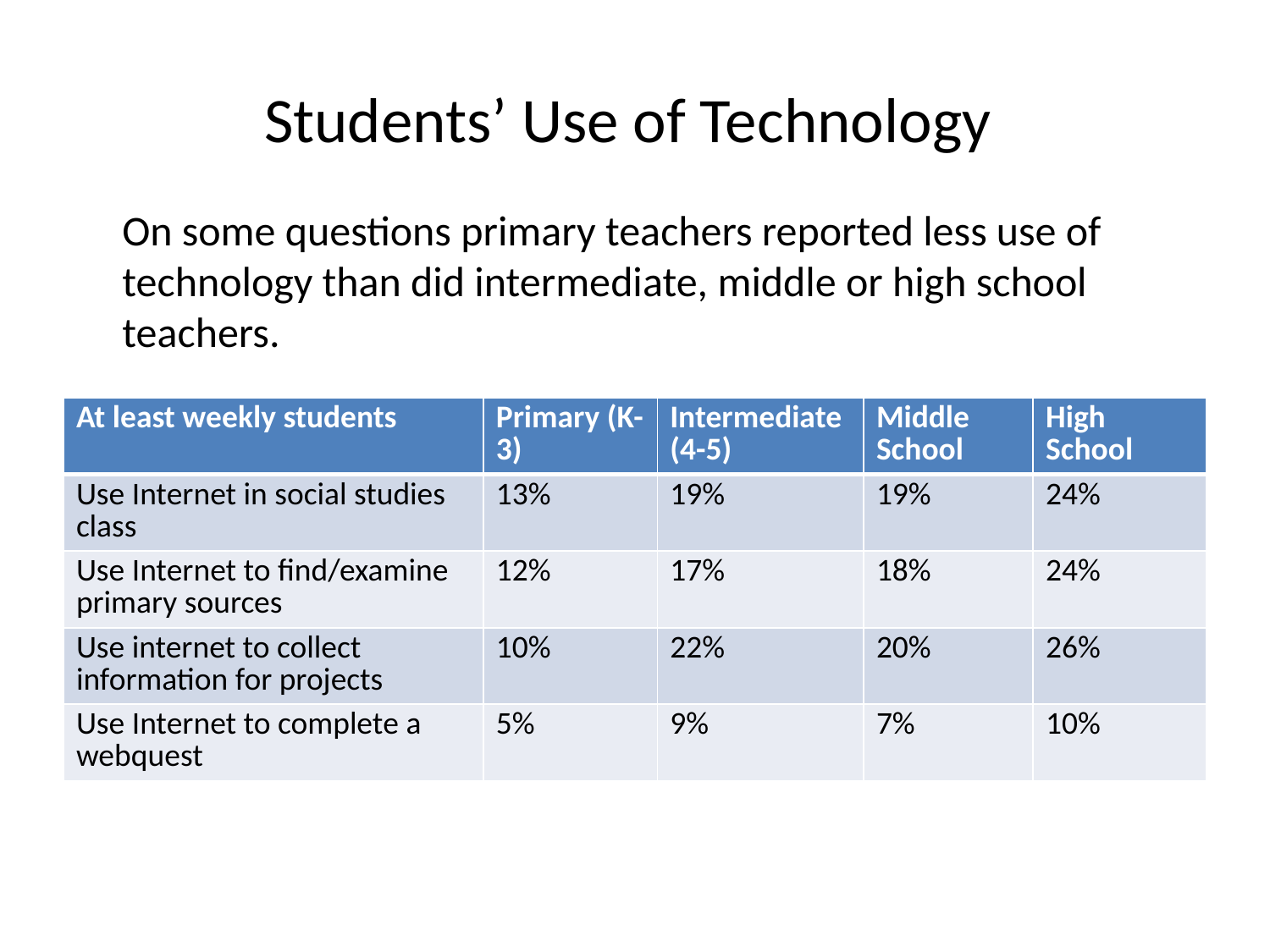

# Students’ Use of Technology
On some questions primary teachers reported less use of technology than did intermediate, middle or high school teachers.
| At least weekly students | Primary (K-3) | Intermediate (4-5) | Middle School | High School |
| --- | --- | --- | --- | --- |
| Use Internet in social studies class | 13% | 19% | 19% | 24% |
| Use Internet to find/examine primary sources | 12% | 17% | 18% | 24% |
| Use internet to collect information for projects | 10% | 22% | 20% | 26% |
| Use Internet to complete a webquest | 5% | 9% | 7% | 10% |